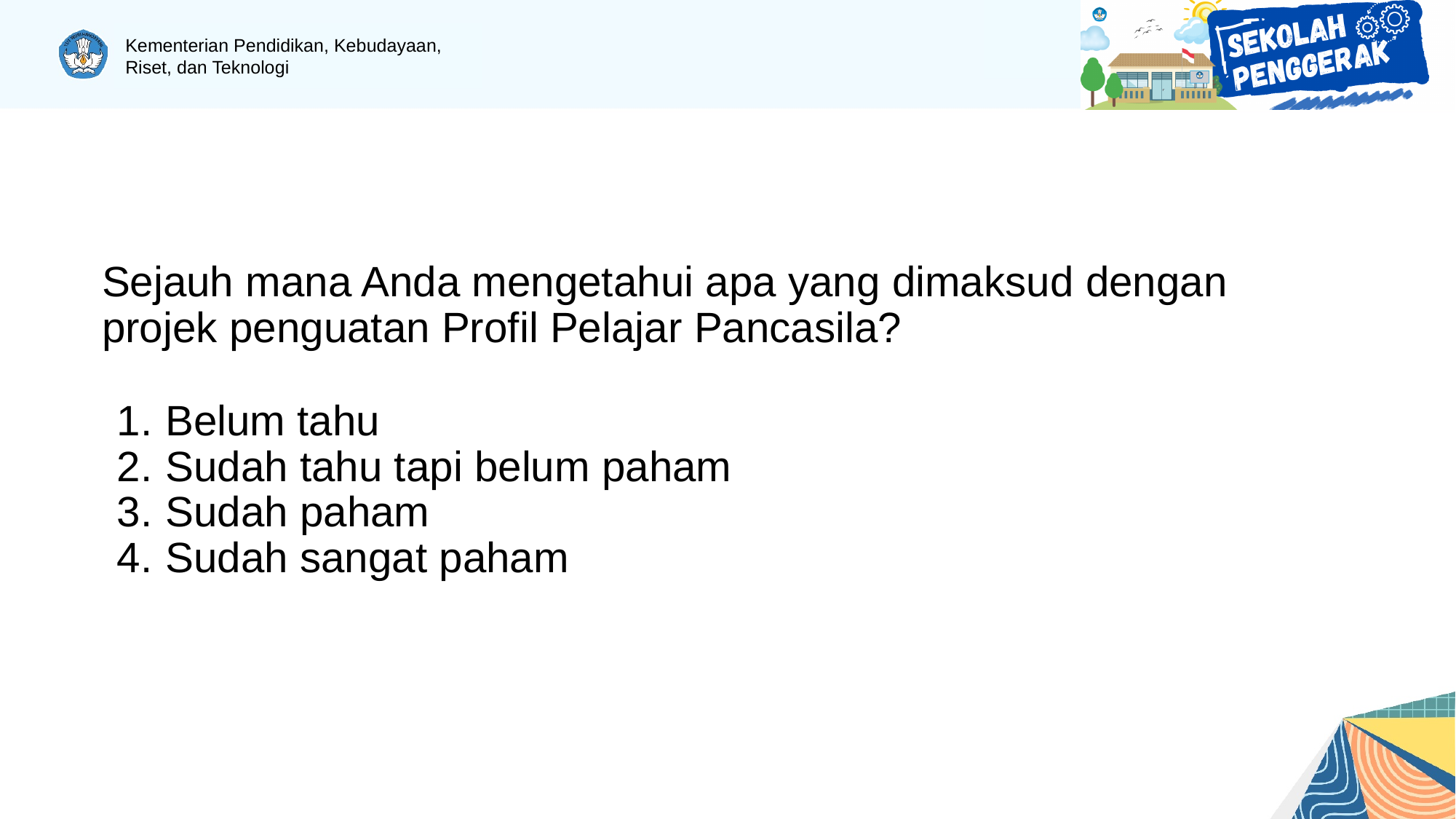

# Sejauh mana Anda mengetahui apa yang dimaksud dengan projek penguatan Profil Pelajar Pancasila?
Belum tahu
Sudah tahu tapi belum paham
Sudah paham
Sudah sangat paham